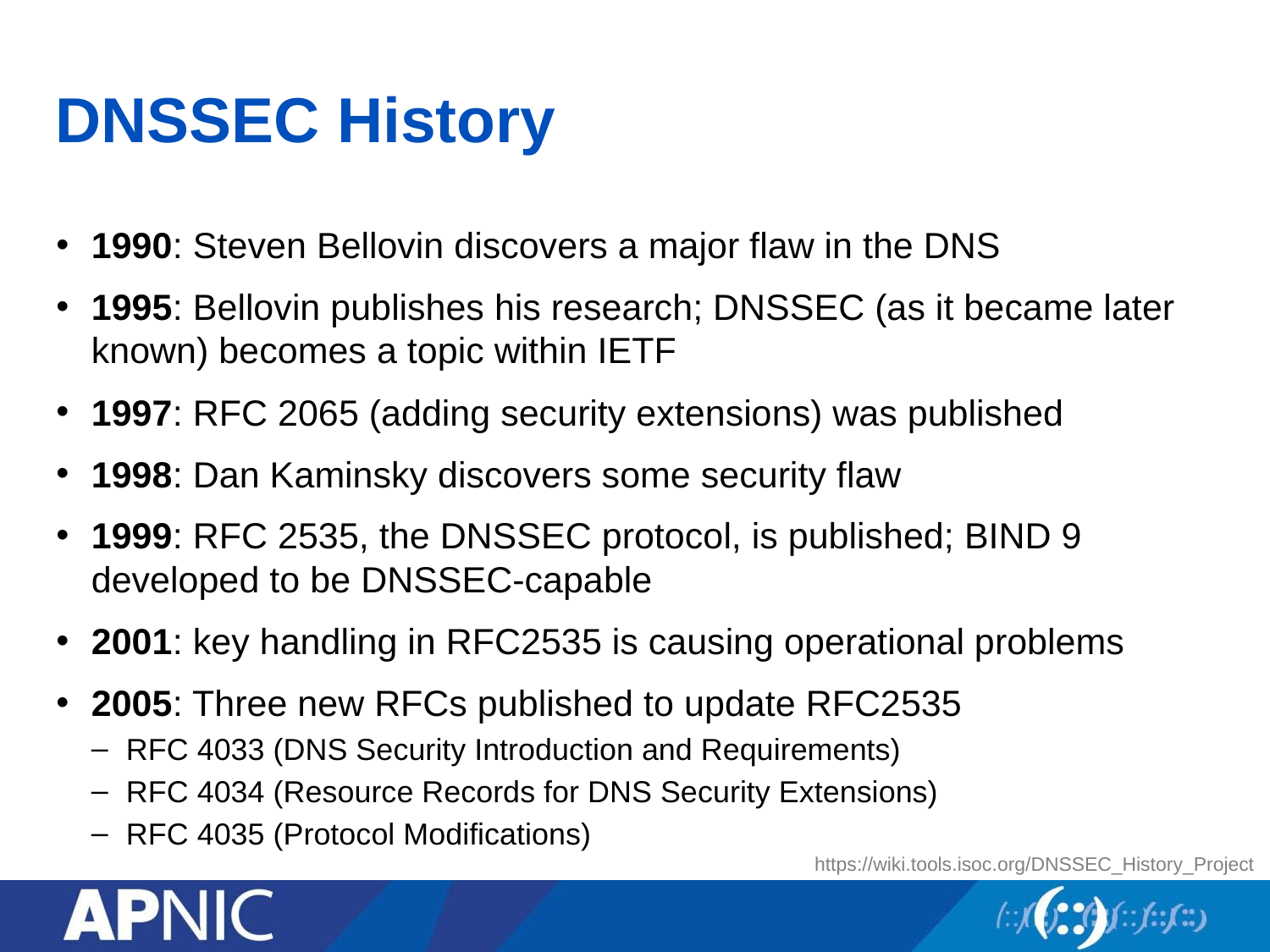

# DNSSEC History
1990: Steven Bellovin discovers a major flaw in the DNS
1995: Bellovin publishes his research; DNSSEC (as it became later known) becomes a topic within IETF
1997: RFC 2065 (adding security extensions) was published
1998: Dan Kaminsky discovers some security flaw
1999: RFC 2535, the DNSSEC protocol, is published; BIND 9 developed to be DNSSEC-capable
2001: key handling in RFC2535 is causing operational problems
2005: Three new RFCs published to update RFC2535
RFC 4033 (DNS Security Introduction and Requirements)
RFC 4034 (Resource Records for DNS Security Extensions)
RFC 4035 (Protocol Modifications)
https://wiki.tools.isoc.org/DNSSEC_History_Project